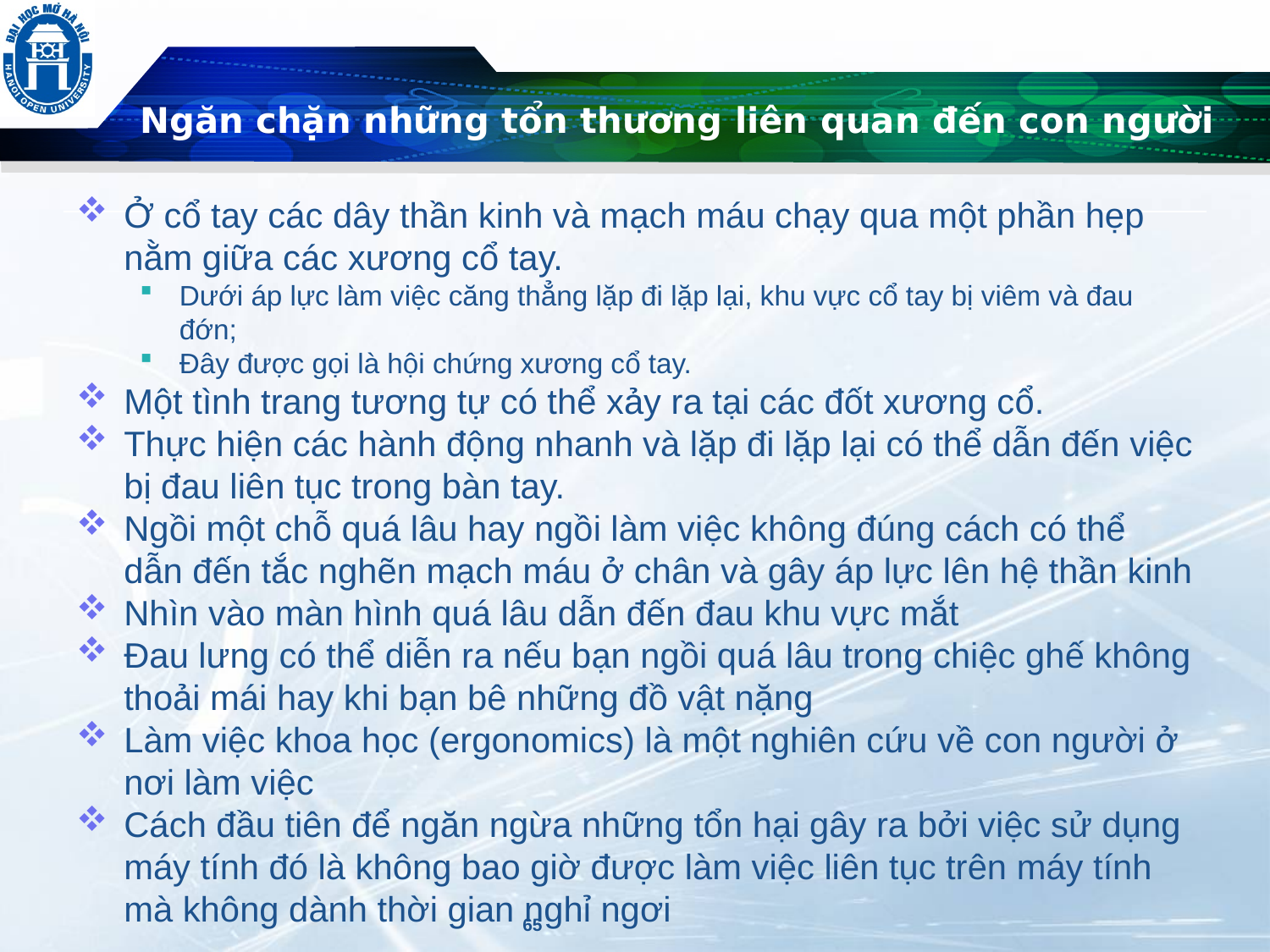

# Ngăn chặn những tổn thương liên quan đến con người
Ở cổ tay các dây thần kinh và mạch máu chạy qua một phần hẹp nằm giữa các xương cổ tay.
Dưới áp lực làm việc căng thẳng lặp đi lặp lại, khu vực cổ tay bị viêm và đau đớn;
Đây được gọi là hội chứng xương cổ tay.
Một tình trang tương tự có thể xảy ra tại các đốt xương cổ.
Thực hiện các hành động nhanh và lặp đi lặp lại có thể dẫn đến việc bị đau liên tục trong bàn tay.
Ngồi một chỗ quá lâu hay ngồi làm việc không đúng cách có thể dẫn đến tắc nghẽn mạch máu ở chân và gây áp lực lên hệ thần kinh
Nhìn vào màn hình quá lâu dẫn đến đau khu vực mắt
Đau lưng có thể diễn ra nếu bạn ngồi quá lâu trong chiệc ghế không thoải mái hay khi bạn bê những đồ vật nặng
Làm việc khoa học (ergonomics) là một nghiên cứu về con người ở nơi làm việc
Cách đầu tiên để ngăn ngừa những tổn hại gây ra bởi việc sử dụng máy tính đó là không bao giờ được làm việc liên tục trên máy tính mà không dành thời gian nghỉ ngơi
65